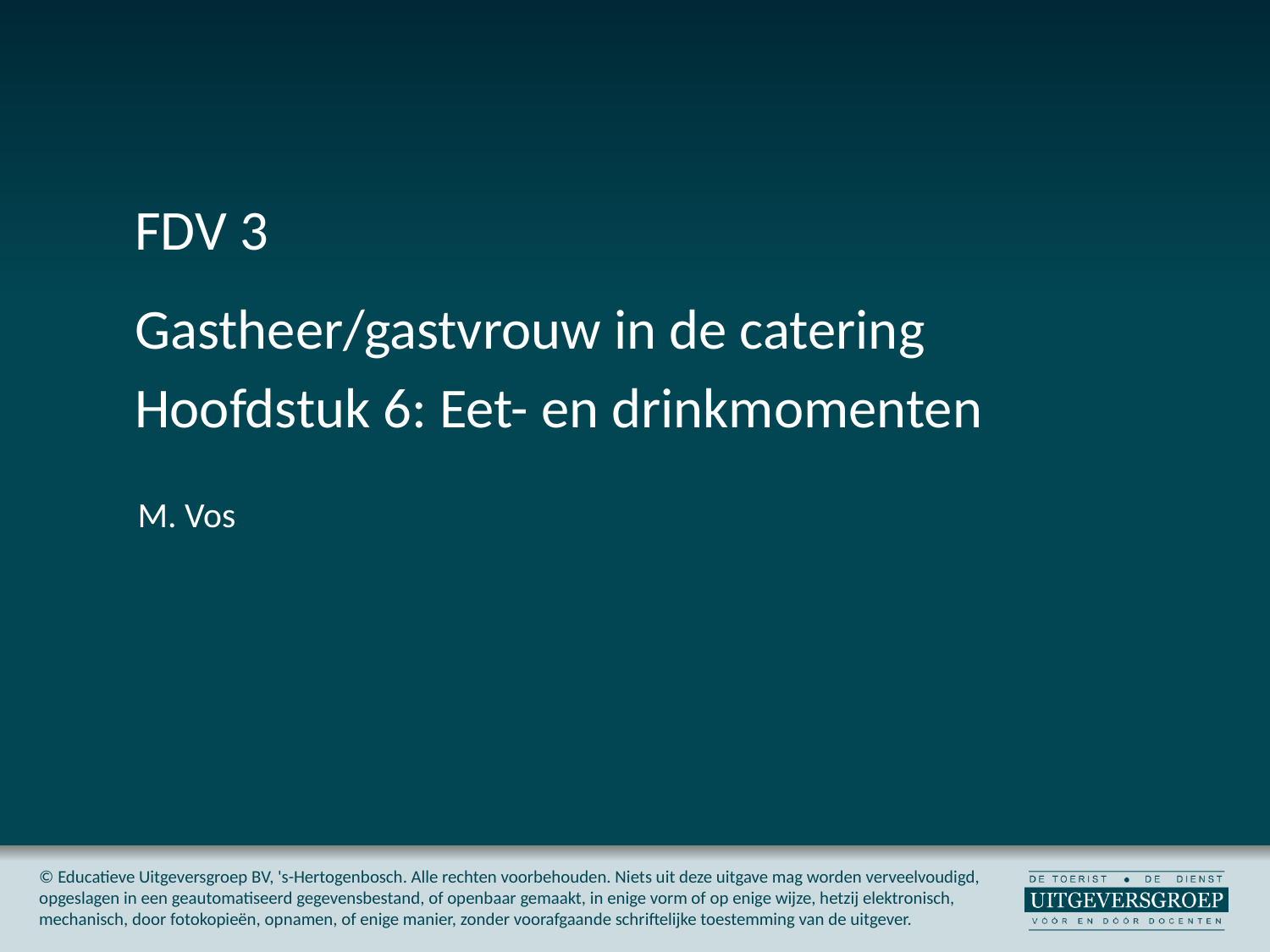

FDV 3
Gastheer/gastvrouw in de catering
Hoofdstuk 6: Eet- en drinkmomenten
M. Vos